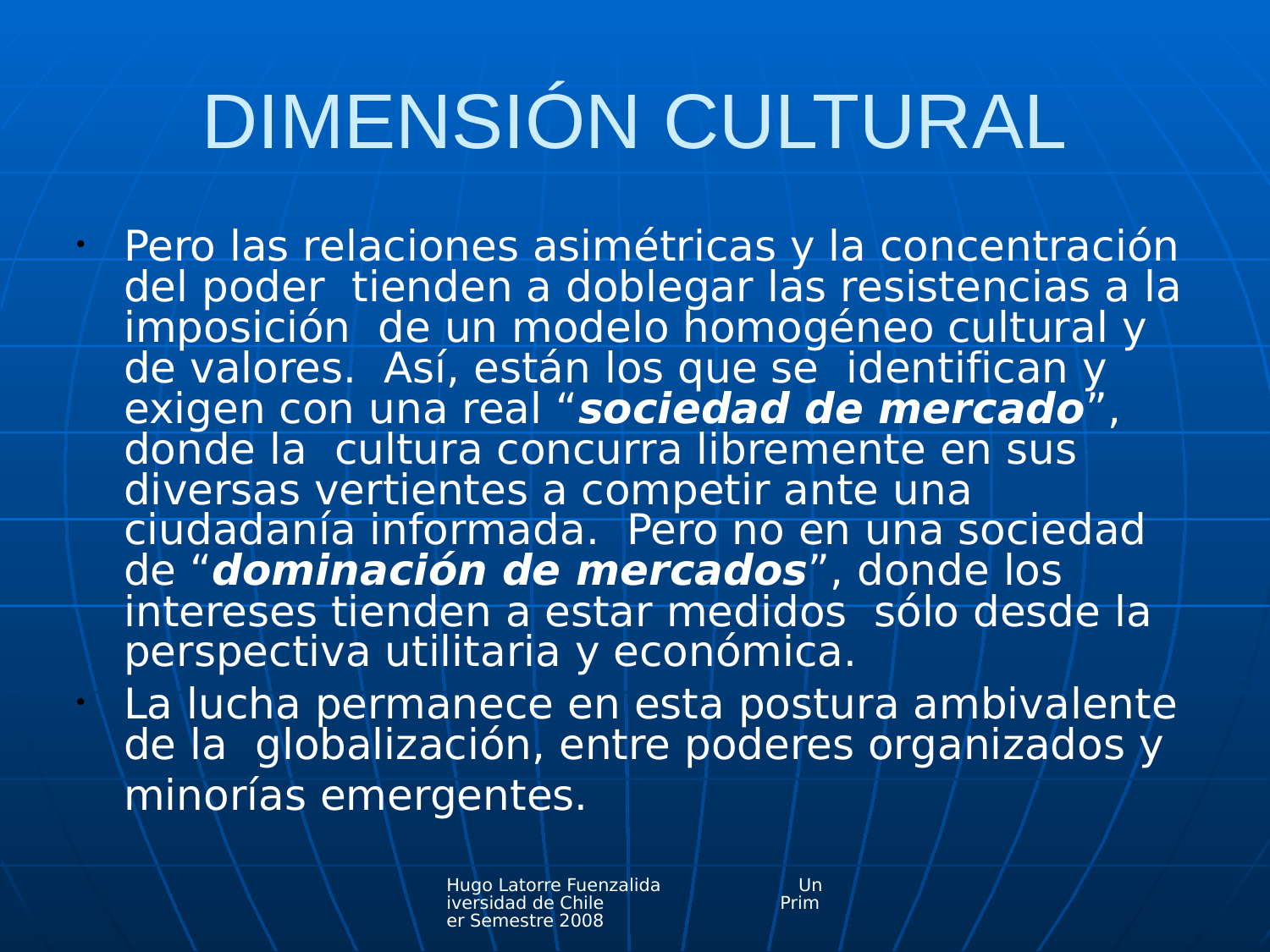

# DIMENSIÓN CULTURAL
Pero las relaciones asimétricas y la concentración del poder  tienden a doblegar las resistencias a la imposición  de un modelo homogéneo cultural y de valores.  Así, están los que se  identifican y exigen con una real “sociedad de mercado”, donde la  cultura concurra libremente en sus diversas vertientes a competir ante una ciudadanía informada.  Pero no en una sociedad de “dominación de mercados”, donde los intereses tienden a estar medidos  sólo desde la  perspectiva utilitaria y económica.
La lucha permanece en esta postura ambivalente  de la  globalización, entre poderes organizados y minorías emergentes.

Hugo Latorre Fuenzalida                         Universidad de Chile                                Primer Semestre 2008